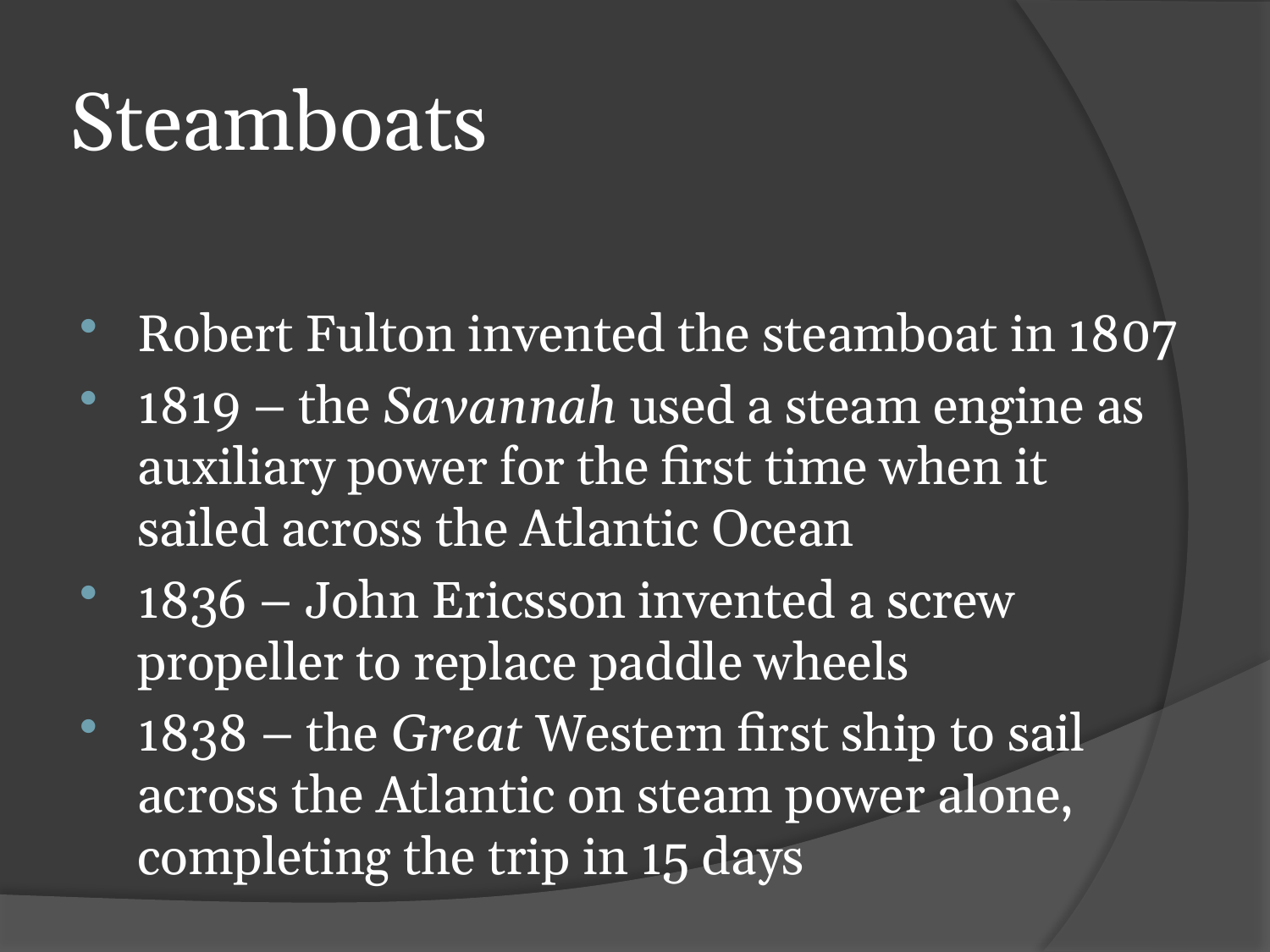

# Steamboats

Robert Fulton invented the steamboat in 1807
1819 – the Savannah used a steam engine as auxiliary power for the first time when it sailed across the Atlantic Ocean
1836 – John Ericsson invented a screw propeller to replace paddle wheels
1838 – the Great Western first ship to sail across the Atlantic on steam power alone, completing the trip in 15 days